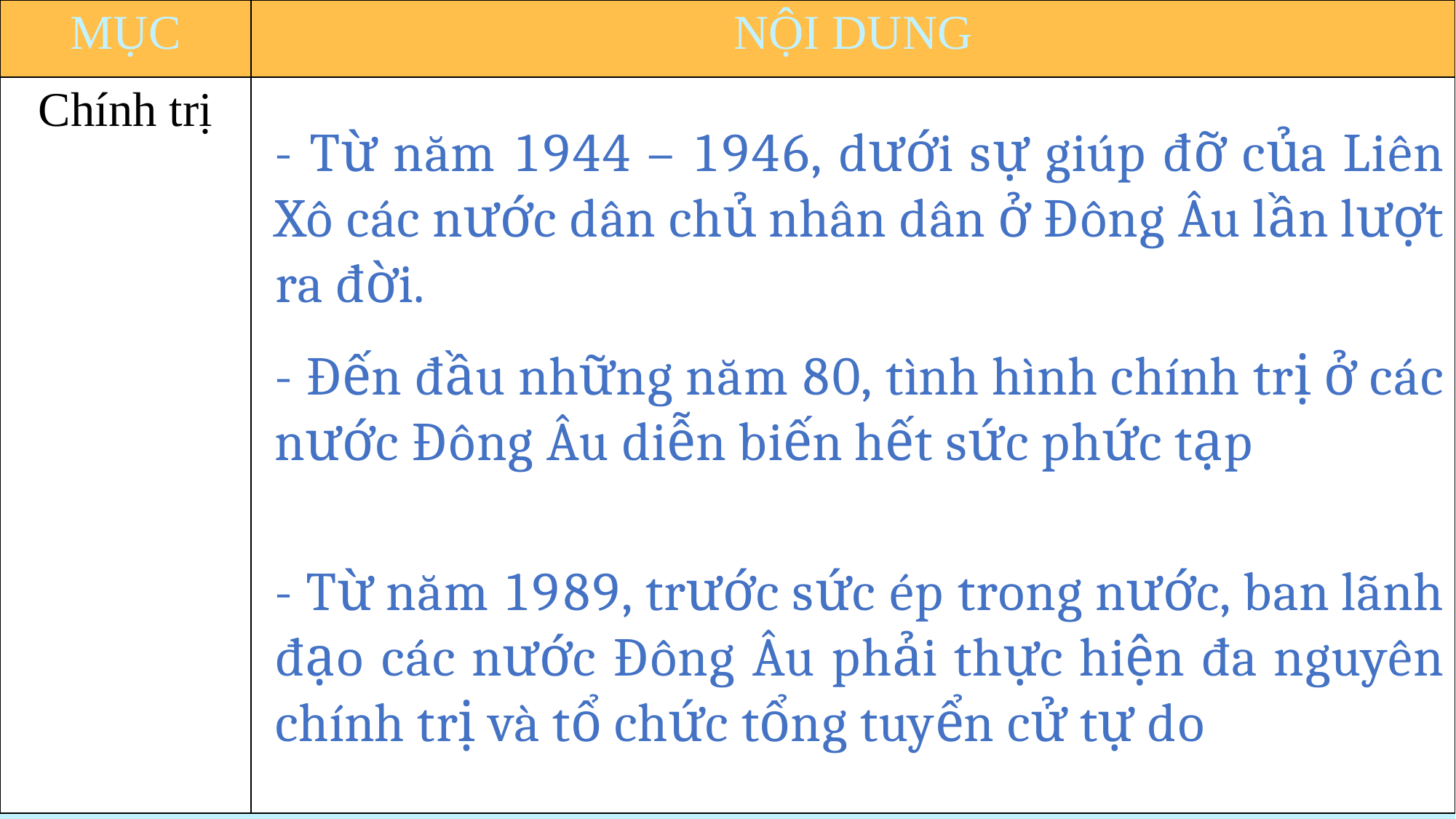

Quý thầy cô có nhu cầu về các bài giảng PowerPoint và giáo án word lịch sử từ khối 6-12.
Vui lòng liên hệ số điện thoại 0981457911 (cũng là số Zalo).
Ngoài ra còn hỗ trợ về SKKN, biện pháp thi GVG và thao giảng, chuyên đề.
Page: https://www.facebook.com/groups/baigianglichsu

| MỤC | NỘI DUNG |
| --- | --- |
| Chính trị |  |
- Từ năm 1944 – 1946, dưới sự giúp đỡ của Liên Xô các nước dân chủ nhân dân ở Đông Âu lần lượt ra đời.
- Đến đầu những năm 80, tình hình chính trị ở các nước Đông Âu diễn biến hết sức phức tạp
- Từ năm 1989, trước sức ép trong nước, ban lãnh đạo các nước Đông Âu phải thực hiện đa nguyên chính trị và tổ chức tổng tuyển cử tự do